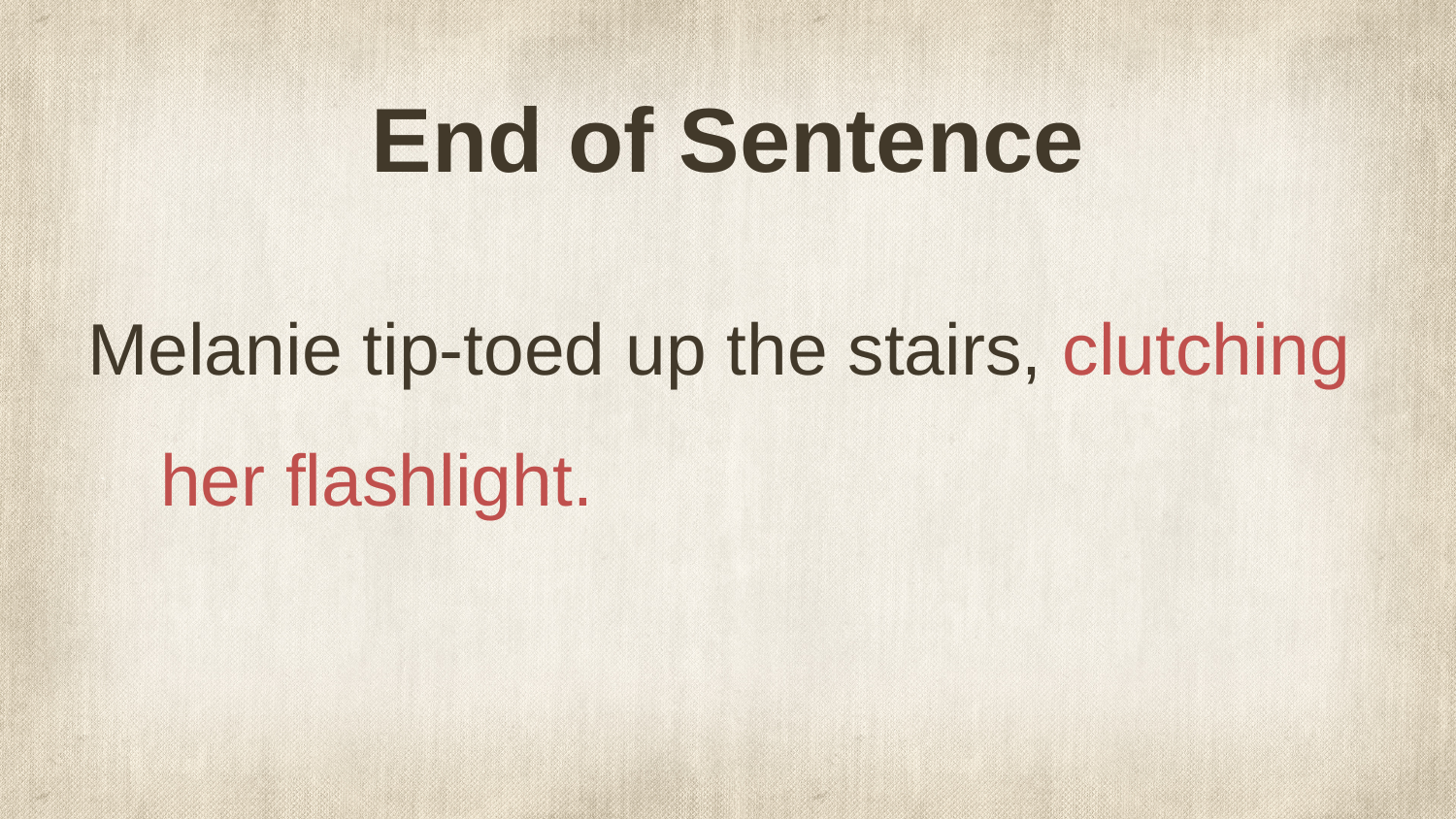

# End of Sentence
Melanie tip-toed up the stairs, clutching her flashlight.